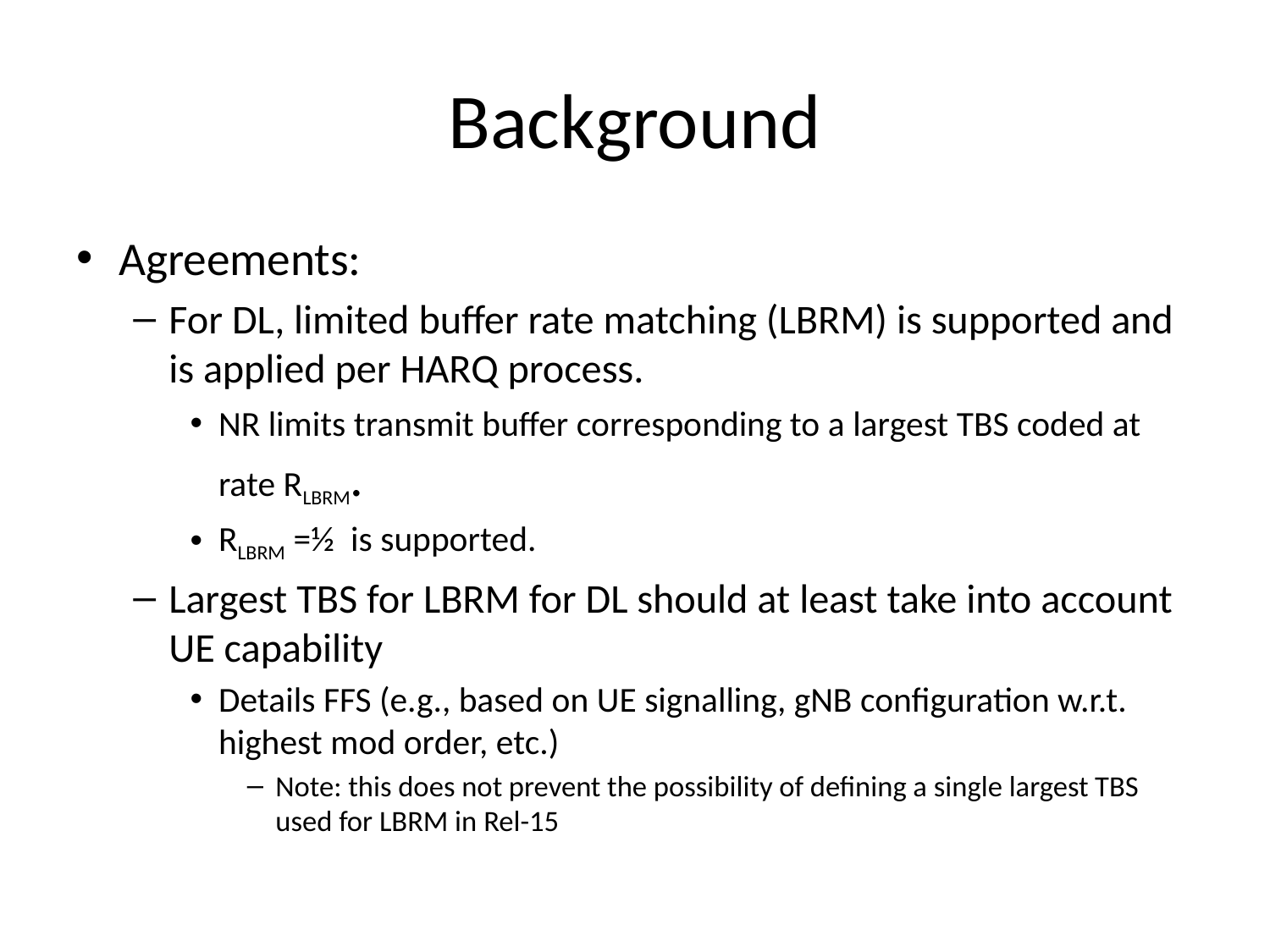

# Background
Agreements:
For DL, limited buffer rate matching (LBRM) is supported and is applied per HARQ process.
NR limits transmit buffer corresponding to a largest TBS coded at rate RLBRM.
RLBRM =½  is supported.
Largest TBS for LBRM for DL should at least take into account UE capability
Details FFS (e.g., based on UE signalling, gNB configuration w.r.t. highest mod order, etc.)
Note: this does not prevent the possibility of defining a single largest TBS used for LBRM in Rel-15